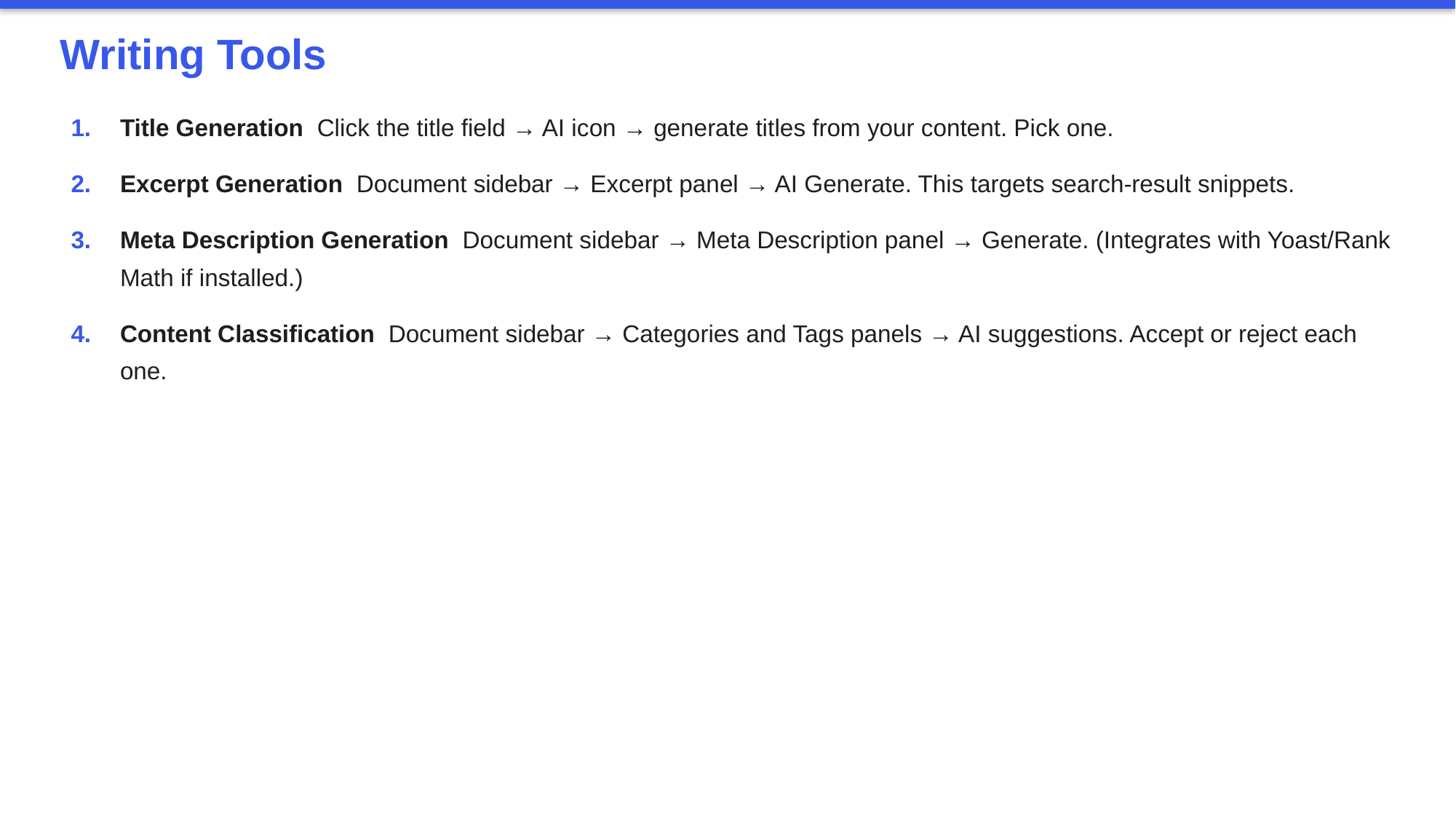

Writing Tools
1.	Title Generation  Click the title field → AI icon → generate titles from your content. Pick one.
2.	Excerpt Generation  Document sidebar → Excerpt panel → AI Generate. This targets search-result snippets.
3.	Meta Description Generation  Document sidebar → Meta Description panel → Generate. (Integrates with Yoast/Rank Math if installed.)
4.	Content Classification  Document sidebar → Categories and Tags panels → AI suggestions. Accept or reject each one.